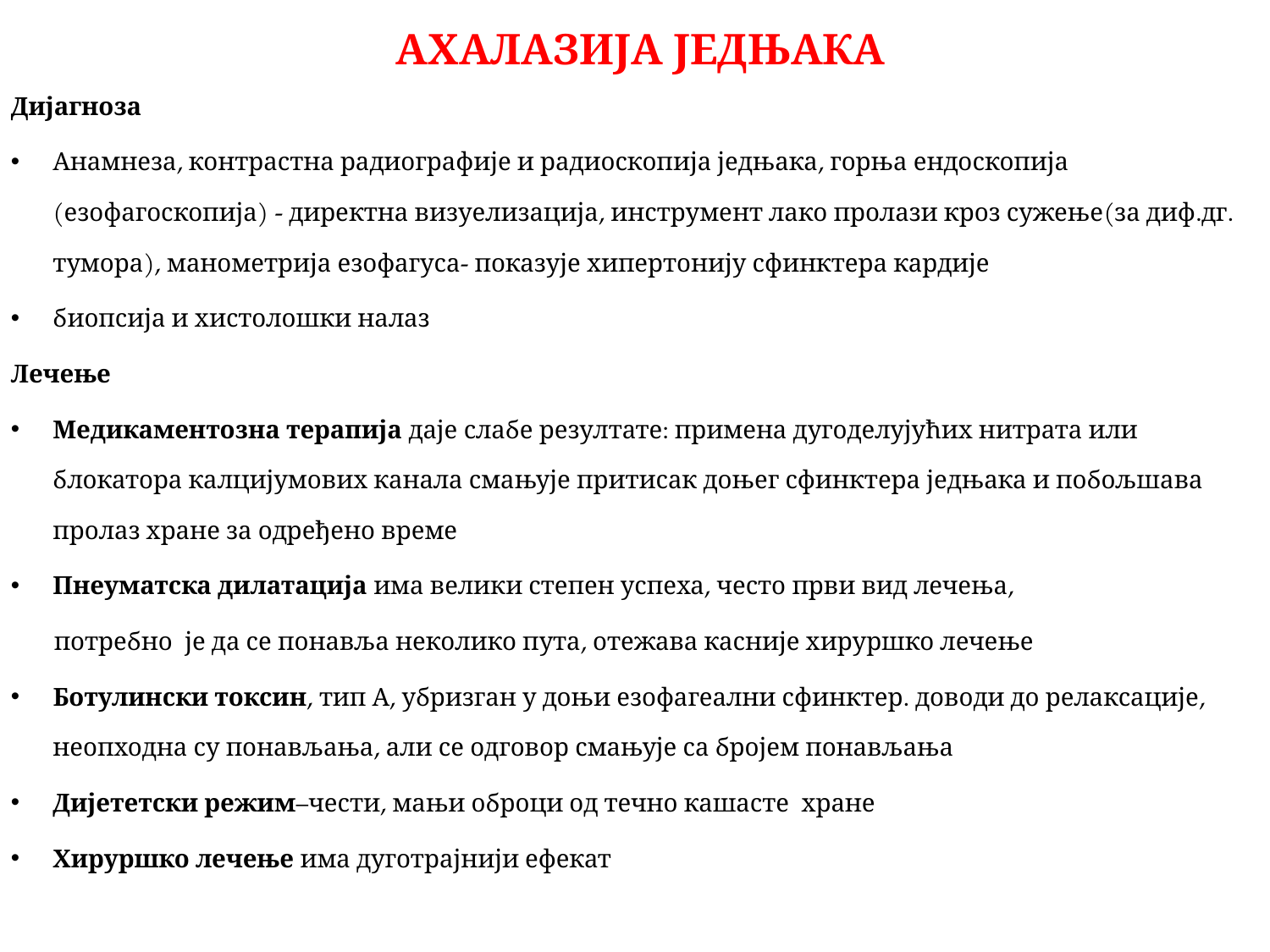

# АХАЛАЗИЈА ЈЕДЊАКА

Дијагноза
Анамнеза, контрастна радиографије и радиоскопија једњака, горња ендоскопија (езофагоскопија) - директна визуелизација, инструмент лако пролази кроз сужење(за диф.дг. тумора), манометрија езофагуса- показује хипертонију сфинктера кардије
биопсија и хистолошки налаз
Лечење
Медикаментозна терапија даје слабе резултате: примена дугоделујућих нитрата или блокатора калцијумових канала смањује притисак доњег сфинктера једњака и побољшава пролаз хране за одређено време
Пнеуматска дилатација има велики степен успеха, често први вид лечења,
       потребно  је да се понавља неколико пута, отежава касније хируршко лечење
Ботулински токсин, тип А, убризган у доњи езофагеални сфинктер. доводи до релаксације, неопходна су понављања, али се одговор смањује са бројем понављања
Дијететски режим–чести, мањи оброци од течно кашасте  хране
Хируршко лечење има дуготрајнији ефекат